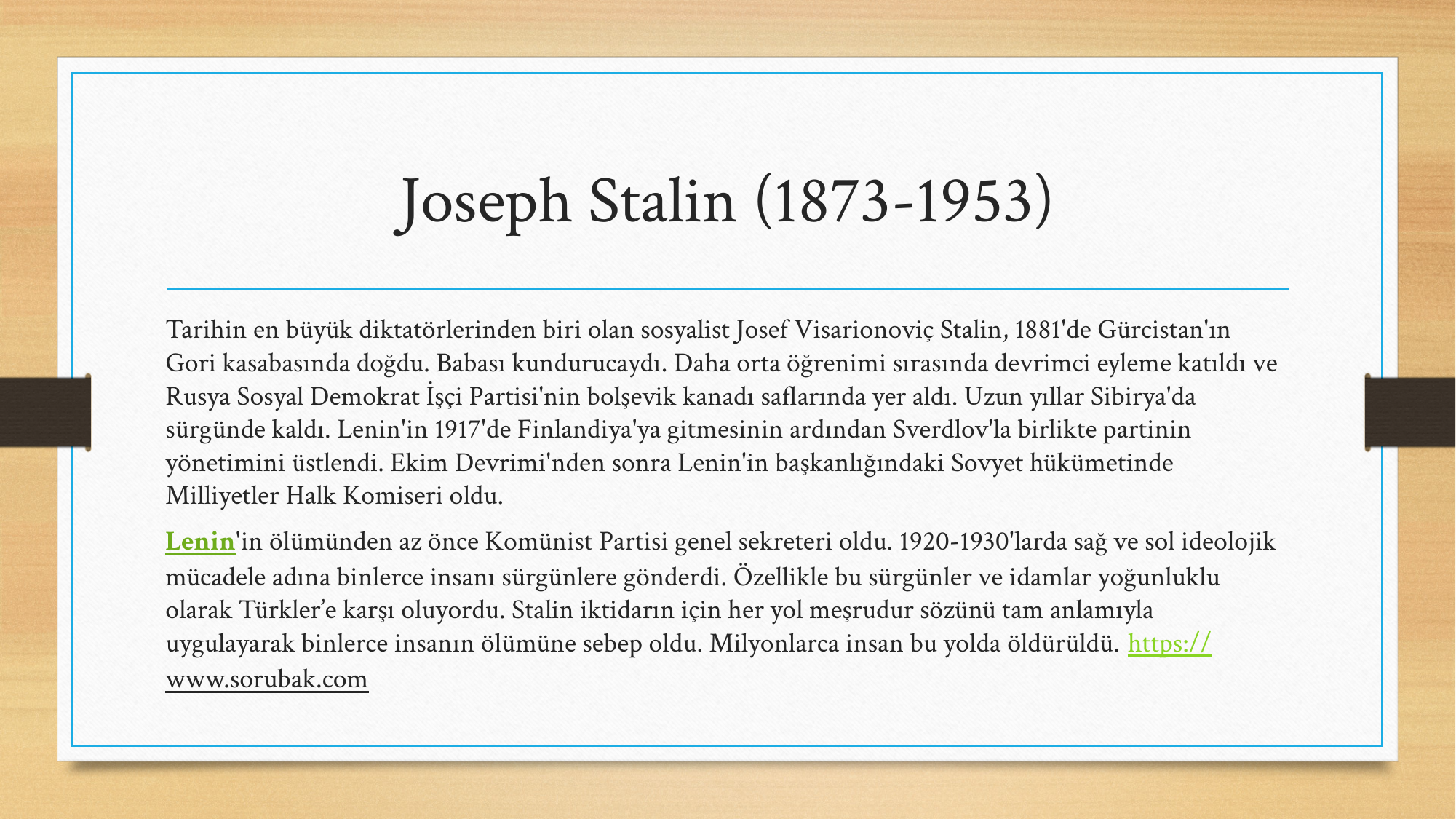

# Joseph Stalin (1873-1953)
Tarihin en büyük diktatörlerinden biri olan sosyalist Josef Visarionoviç Stalin, 1881'de Gürcistan'ın Gori kasabasında doğdu. Babası kundurucaydı. Daha orta öğrenimi sırasında devrimci eyleme katıldı ve Rusya Sosyal Demokrat İşçi Partisi'nin bolşevik kanadı saflarında yer aldı. Uzun yıllar Sibirya'da sürgünde kaldı. Lenin'in 1917'de Finlandiya'ya gitmesinin ardından Sverdlov'la birlikte partinin yönetimini üstlendi. Ekim Devrimi'nden sonra Lenin'in başkanlığındaki Sovyet hükümetinde Milliyetler Halk Komiseri oldu.
Lenin'in ölümünden az önce Komünist Partisi genel sekreteri oldu. 1920-1930'larda sağ ve sol ideolojik mücadele adına binlerce insanı sürgünlere gönderdi. Özellikle bu sürgünler ve idamlar yoğunluklu olarak Türkler’e karşı oluyordu. Stalin iktidarın için her yol meşrudur sözünü tam anlamıyla uygulayarak binlerce insanın ölümüne sebep oldu. Milyonlarca insan bu yolda öldürüldü. https://www.sorubak.com